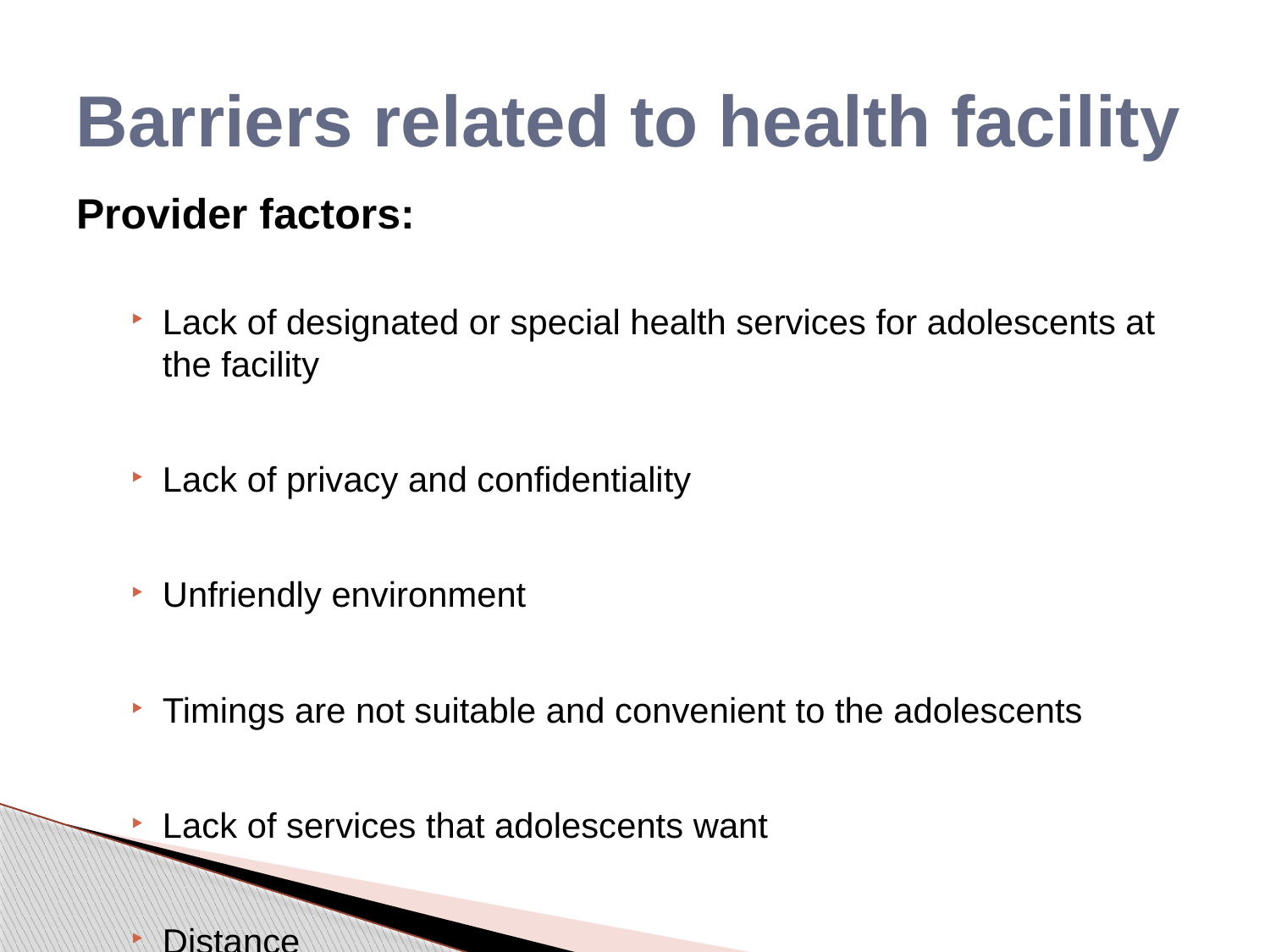

# Barriers related to health facility
Provider factors:

Lack of designated or special health services for adolescents at the facility

Lack of privacy and confidentiality

Unfriendly environment

Timings are not suitable and convenient to the adolescents

Lack of services that adolescents want

Distance